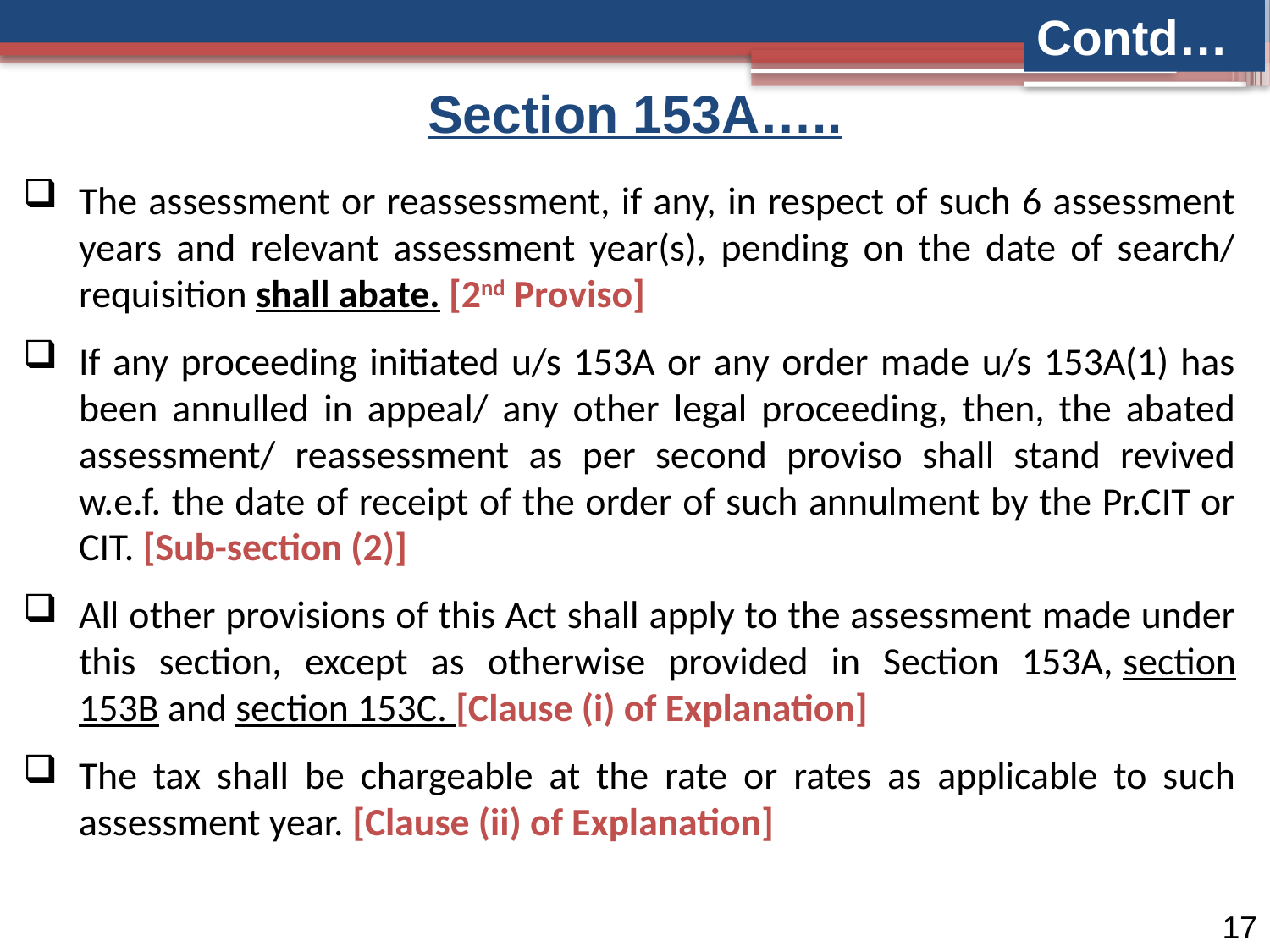

Contd…
Section 153A…..
The assessment or reassessment, if any, in respect of such 6 assessment years and relevant assessment year(s), pending on the date of search/ requisition shall abate. [2nd Proviso]
If any proceeding initiated u/s 153A or any order made u/s 153A(1) has been annulled in appeal/ any other legal proceeding, then, the abated assessment/ reassessment as per second proviso shall stand revived w.e.f. the date of receipt of the order of such annulment by the Pr.CIT or CIT. [Sub-section (2)]
All other provisions of this Act shall apply to the assessment made under this section, except as otherwise provided in Section 153A, section 153B and section 153C. [Clause (i) of Explanation]
The tax shall be chargeable at the rate or rates as applicable to such assessment year. [Clause (ii) of Explanation]

17